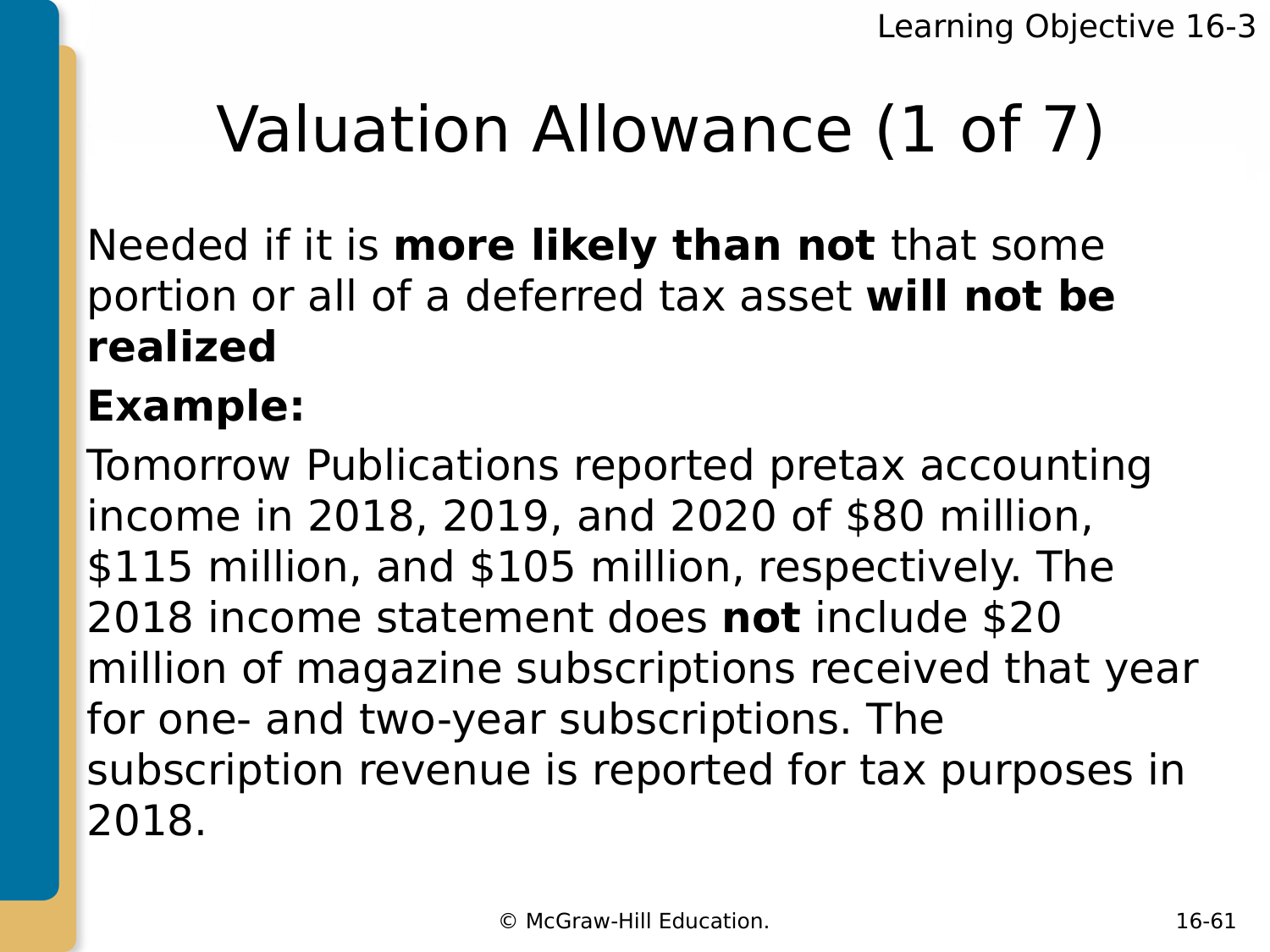

Learning Objective 16-3
# Valuation Allowance (1 of 7)
Needed if it is more likely than not that some portion or all of a deferred tax asset will not be realized
Example:
Tomorrow Publications reported pretax accounting income in 2018, 2019, and 2020 of $80 million, $115 million, and $105 million, respectively. The 2018 income statement does not include $20 million of magazine subscriptions received that year for one- and two-year subscriptions. The subscription revenue is reported for tax purposes in 2018.